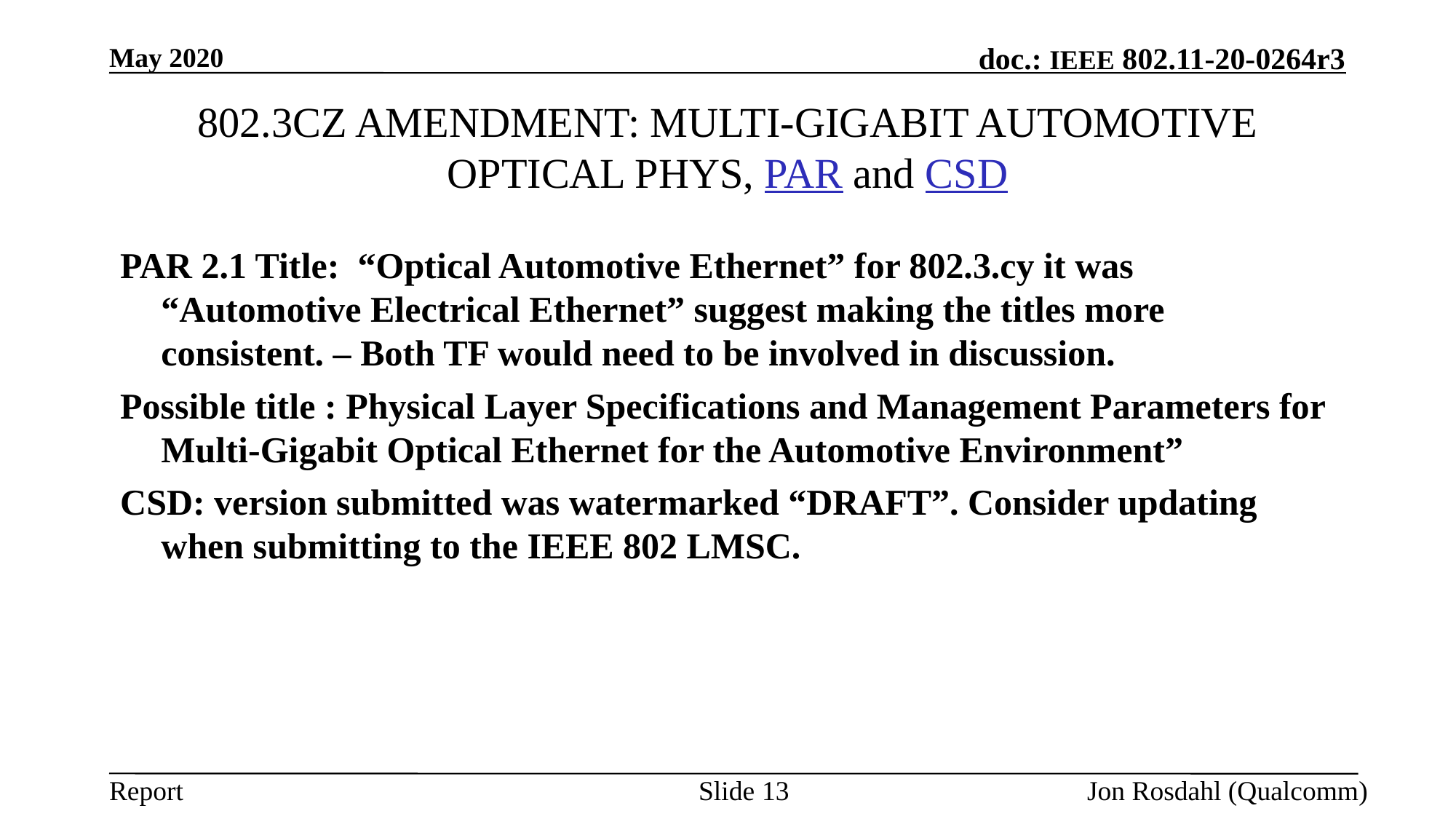

May 2020
# 802.3cz Amendment: Multi-Gigabit Automotive Optical PHYs, PAR and CSD
PAR 2.1 Title:  “Optical Automotive Ethernet” for 802.3.cy it was “Automotive Electrical Ethernet” suggest making the titles more consistent. – Both TF would need to be involved in discussion.
Possible title : Physical Layer Specifications and Management Parameters for Multi-Gigabit Optical Ethernet for the Automotive Environment”
CSD: version submitted was watermarked “DRAFT”. Consider updating when submitting to the IEEE 802 LMSC.

Slide 13
Jon Rosdahl (Qualcomm)